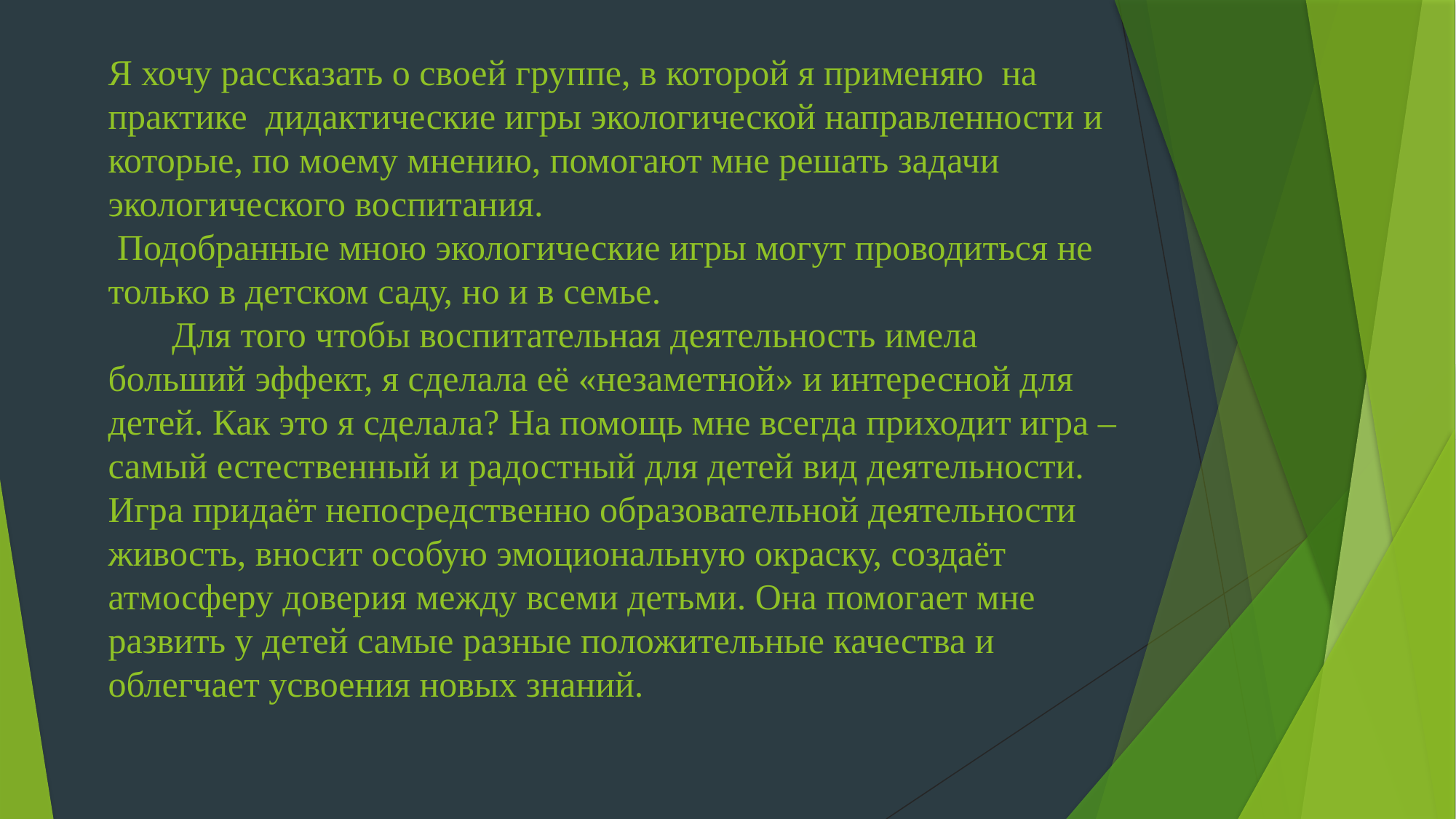

# Я хочу рассказать о своей группе, в которой я применяю  на практике  дидактические игры экологической направленности и которые, по моему мнению, помогают мне решать задачи экологического воспитания.  Подобранные мною экологические игры могут проводиться не только в детском саду, но и в семье. Для того чтобы воспитательная деятельность имела больший эффект, я сделала её «незаметной» и интересной для детей. Как это я сделала? На помощь мне всегда приходит игра – самый естественный и радостный для детей вид деятельности. Игра придаёт непосредственно образовательной деятельности живость, вносит особую эмоциональную окраску, создаёт атмосферу доверия между всеми детьми. Она помогает мне  развить у детей самые разные положительные качества и облегчает усвоения новых знаний.